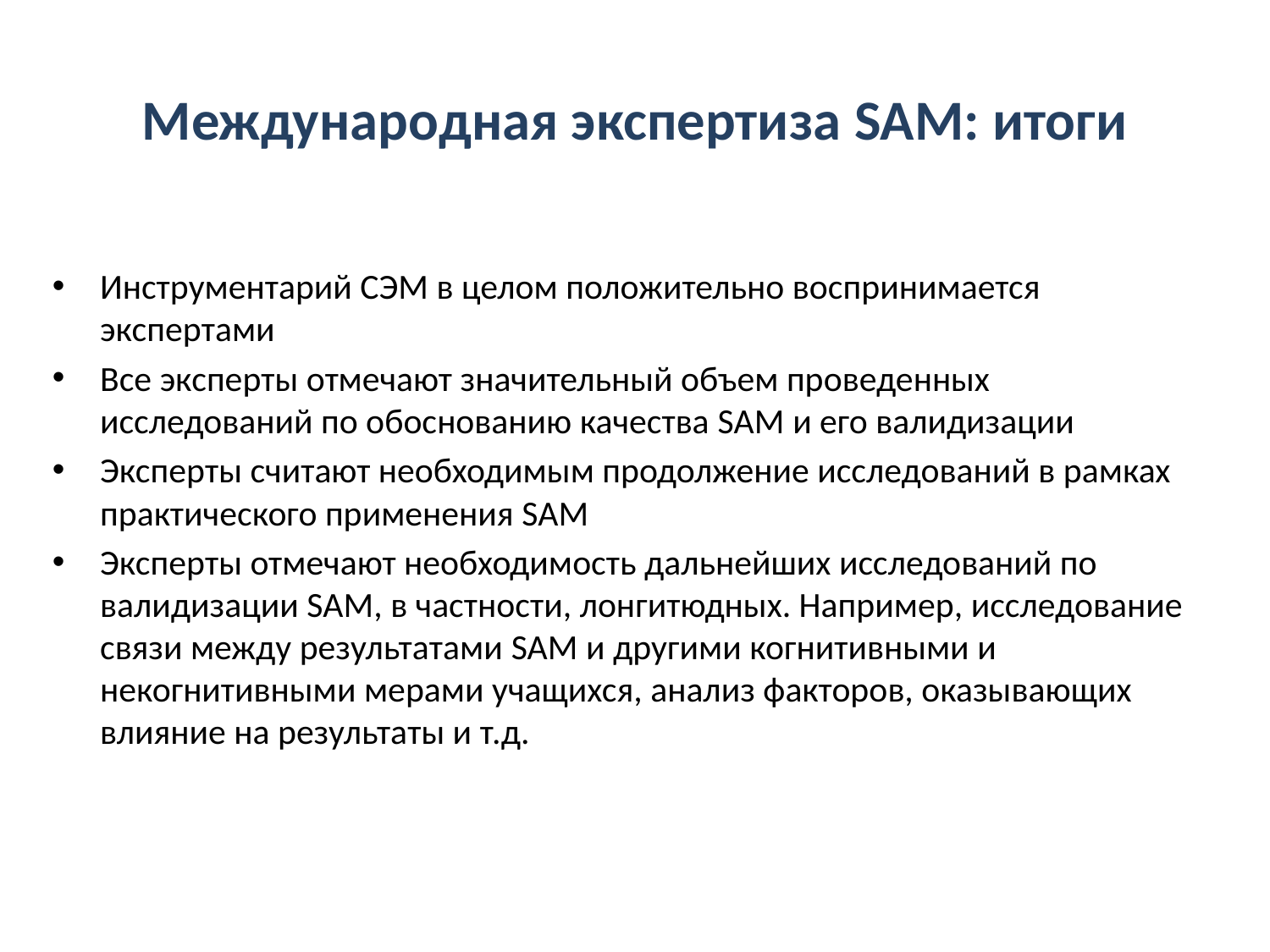

# Международная экспертиза SAM: итоги
Инструментарий СЭМ в целом положительно воспринимается экспертами
Все эксперты отмечают значительный объем проведенных исследований по обоснованию качества SAM и его валидизации
Эксперты считают необходимым продолжение исследований в рамках практического применения SAM
Эксперты отмечают необходимость дальнейших исследований по валидизации SAM, в частности, лонгитюдных. Например, исследование связи между результатами SAM и другими когнитивными и некогнитивными мерами учащихся, анализ факторов, оказывающих влияние на результаты и т.д.